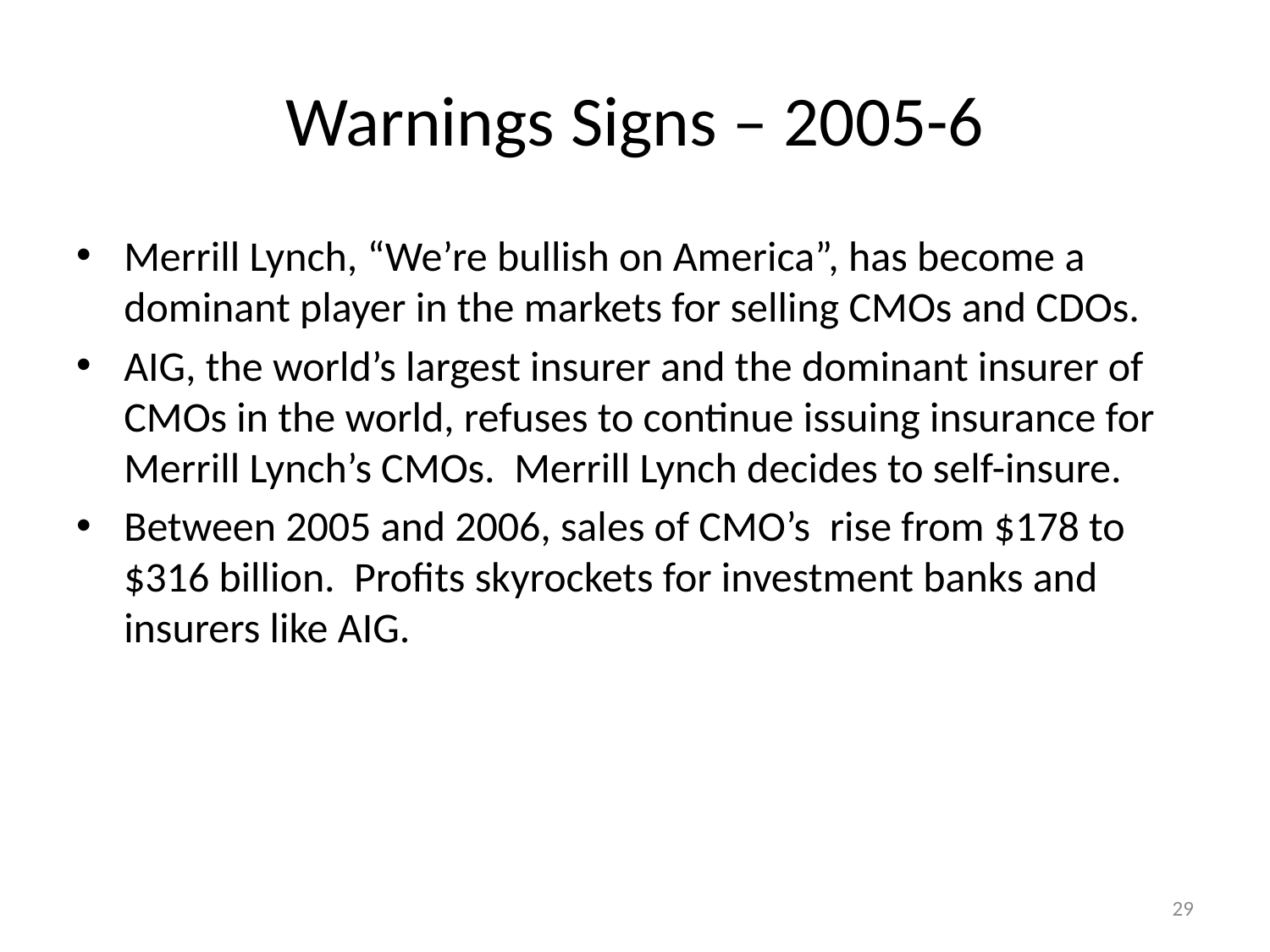

# Warnings Signs – 2005-6
Merrill Lynch, “We’re bullish on America”, has become a dominant player in the markets for selling CMOs and CDOs.
AIG, the world’s largest insurer and the dominant insurer of CMOs in the world, refuses to continue issuing insurance for Merrill Lynch’s CMOs.  Merrill Lynch decides to self-insure.
Between 2005 and 2006, sales of CMO’s  rise from $178 to $316 billion.  Profits skyrockets for investment banks and insurers like AIG.
29